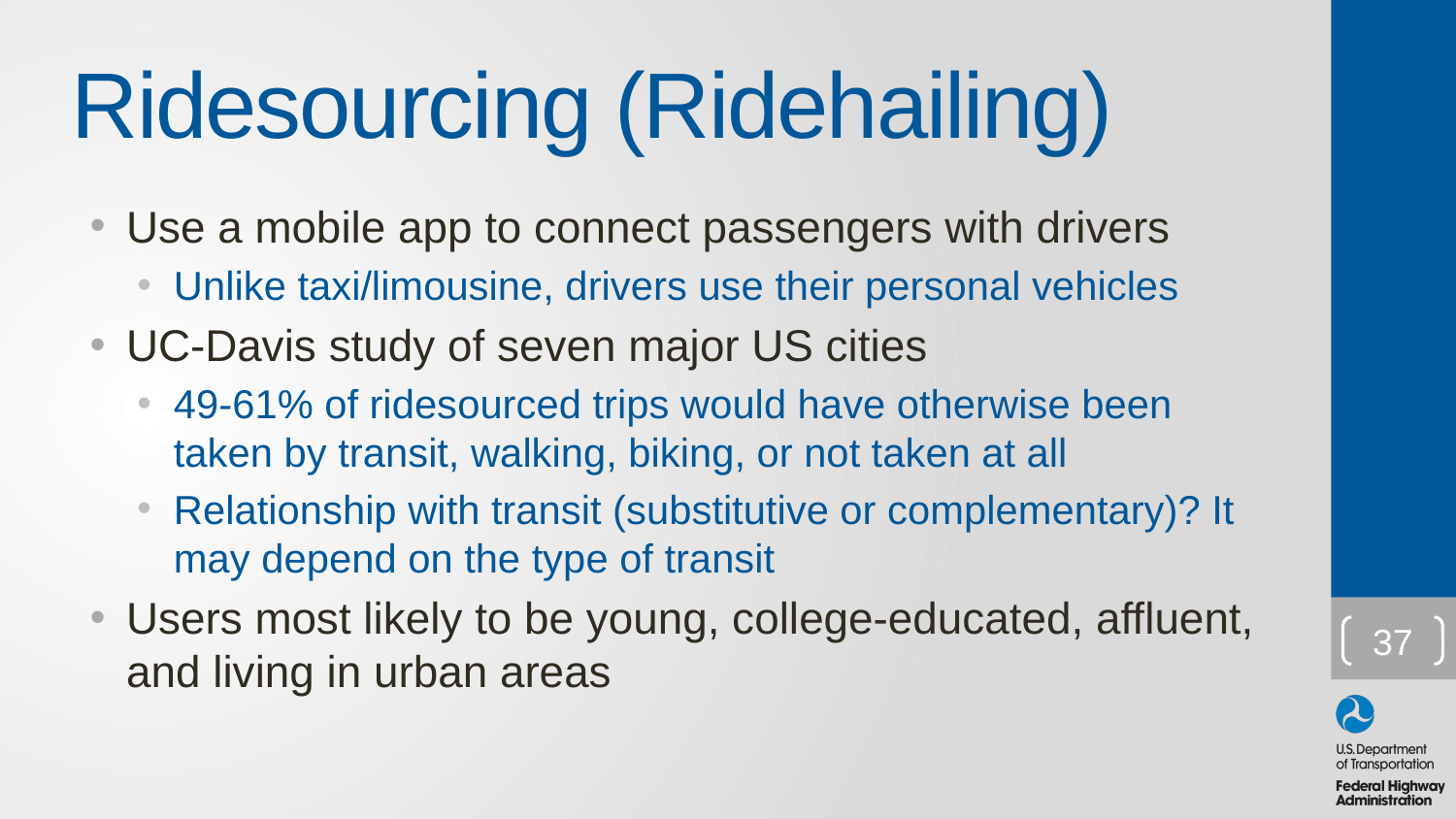

# Ridesourcing (Ridehailing)
Use a mobile app to connect passengers with drivers
Unlike taxi/limousine, drivers use their personal vehicles
UC-Davis study of seven major US cities
49-61% of ridesourced trips would have otherwise been taken by transit, walking, biking, or not taken at all
Relationship with transit (substitutive or complementary)? It may depend on the type of transit
Users most likely to be young, college-educated, affluent, and living in urban areas

37